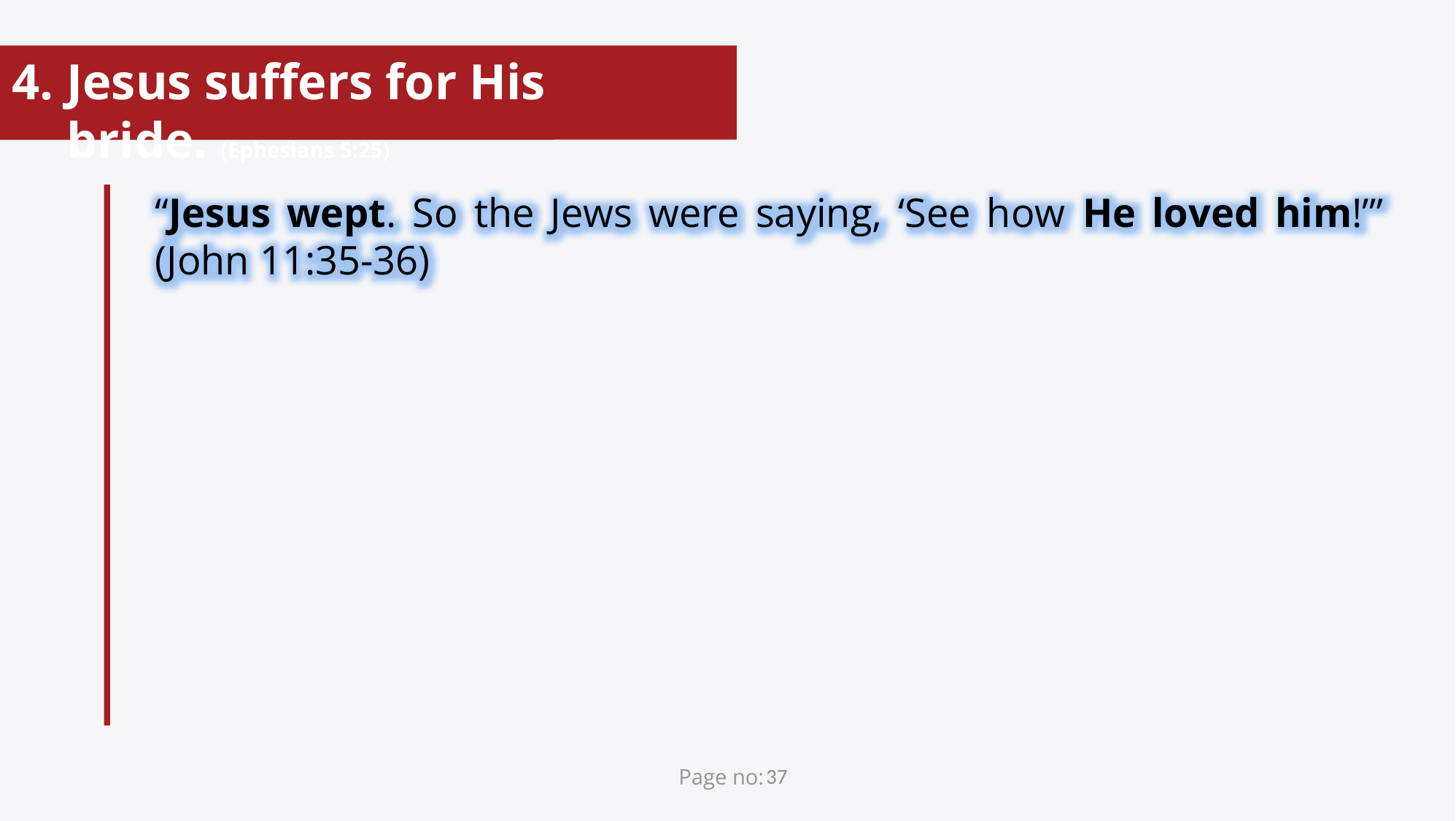

Jesus suffers for His bride. (Ephesians 5:25)

“Jesus wept. So the Jews were saying, ‘See how He loved him!’” (John 11:35-36)